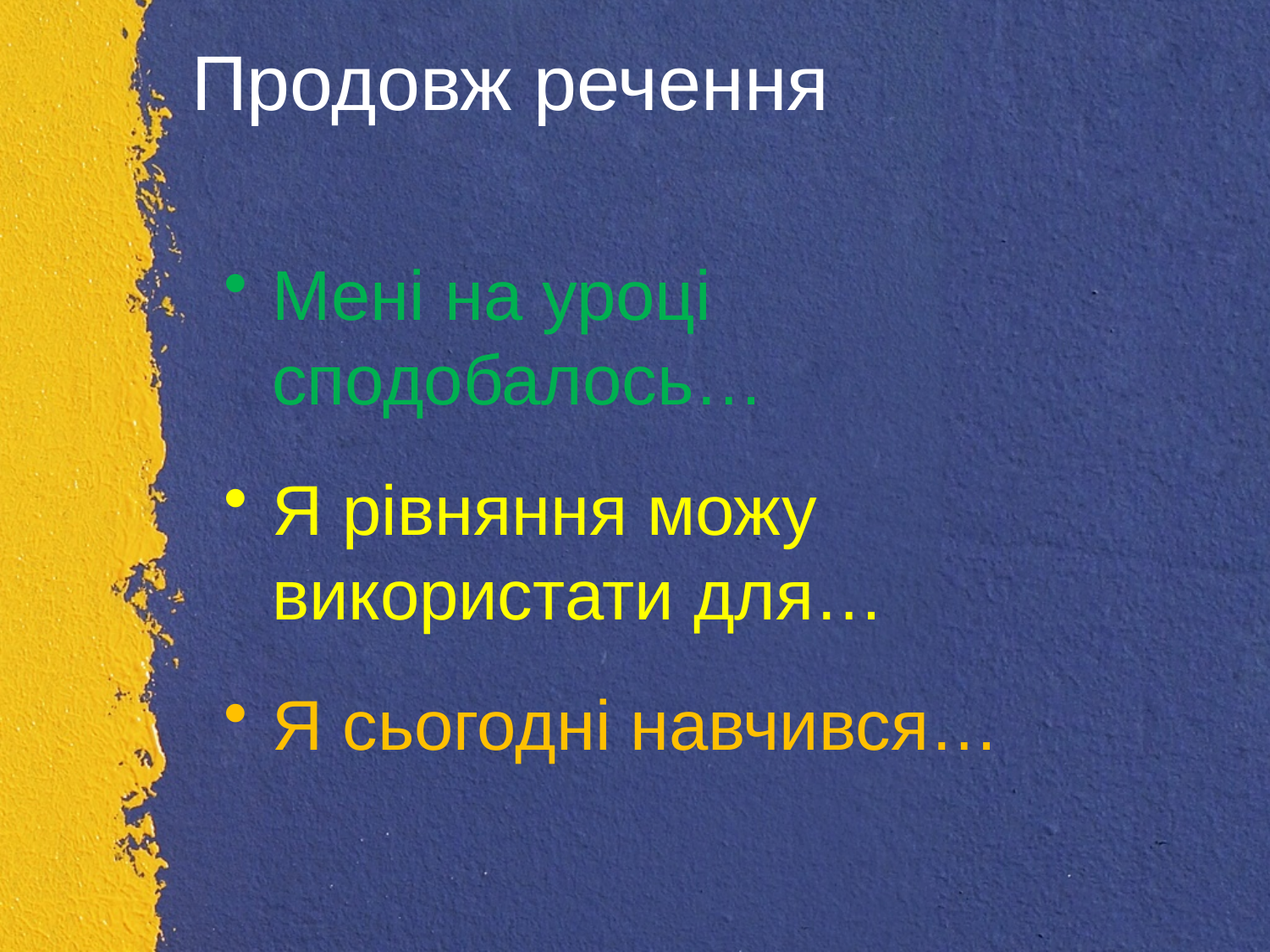

# Продовж речення
Мені на уроці сподобалось…
Я рівняння можу використати для…
Я сьогодні навчився…